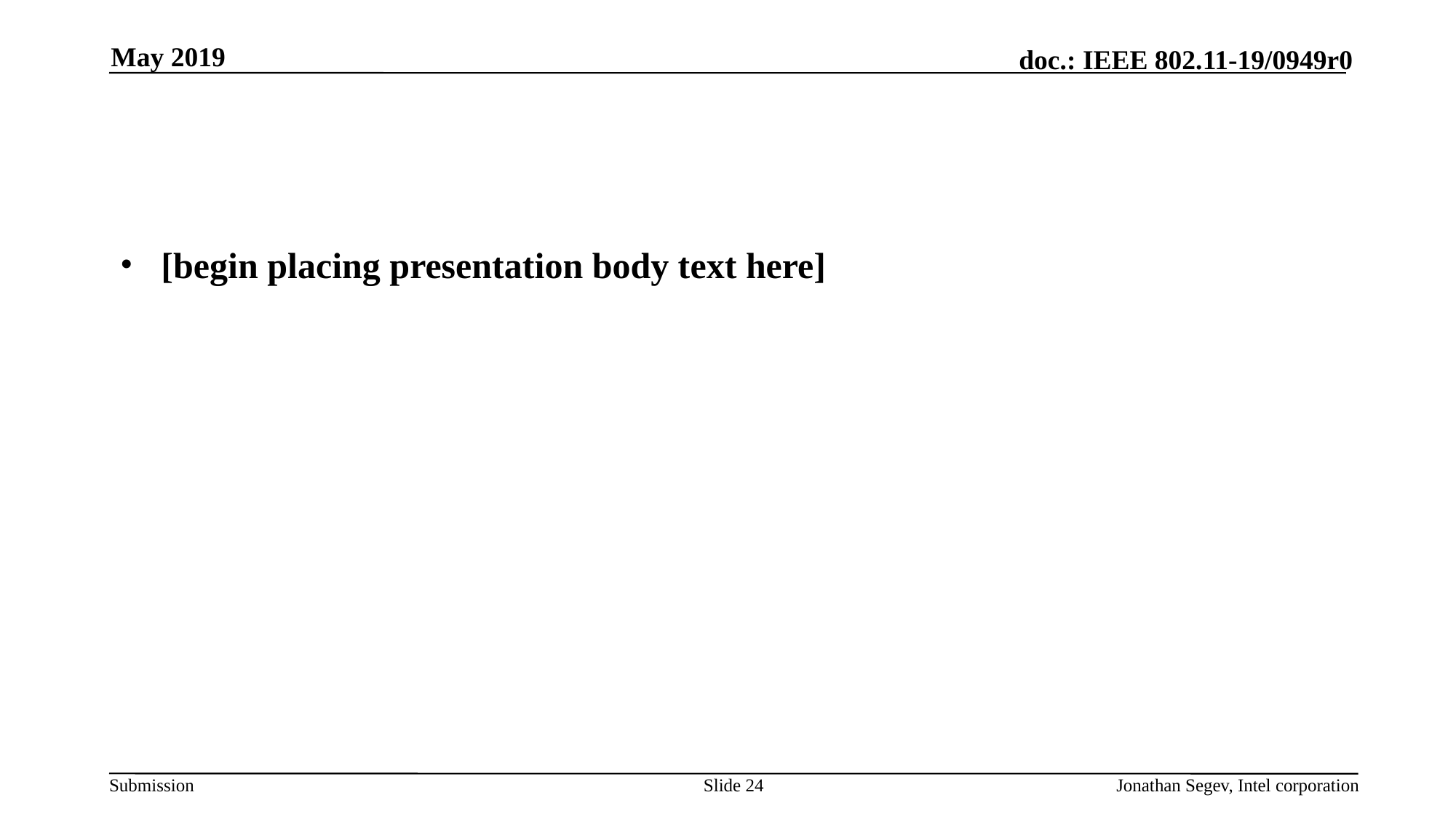

May 2019
#
[begin placing presentation body text here]
Slide 24
Jonathan Segev, Intel corporation